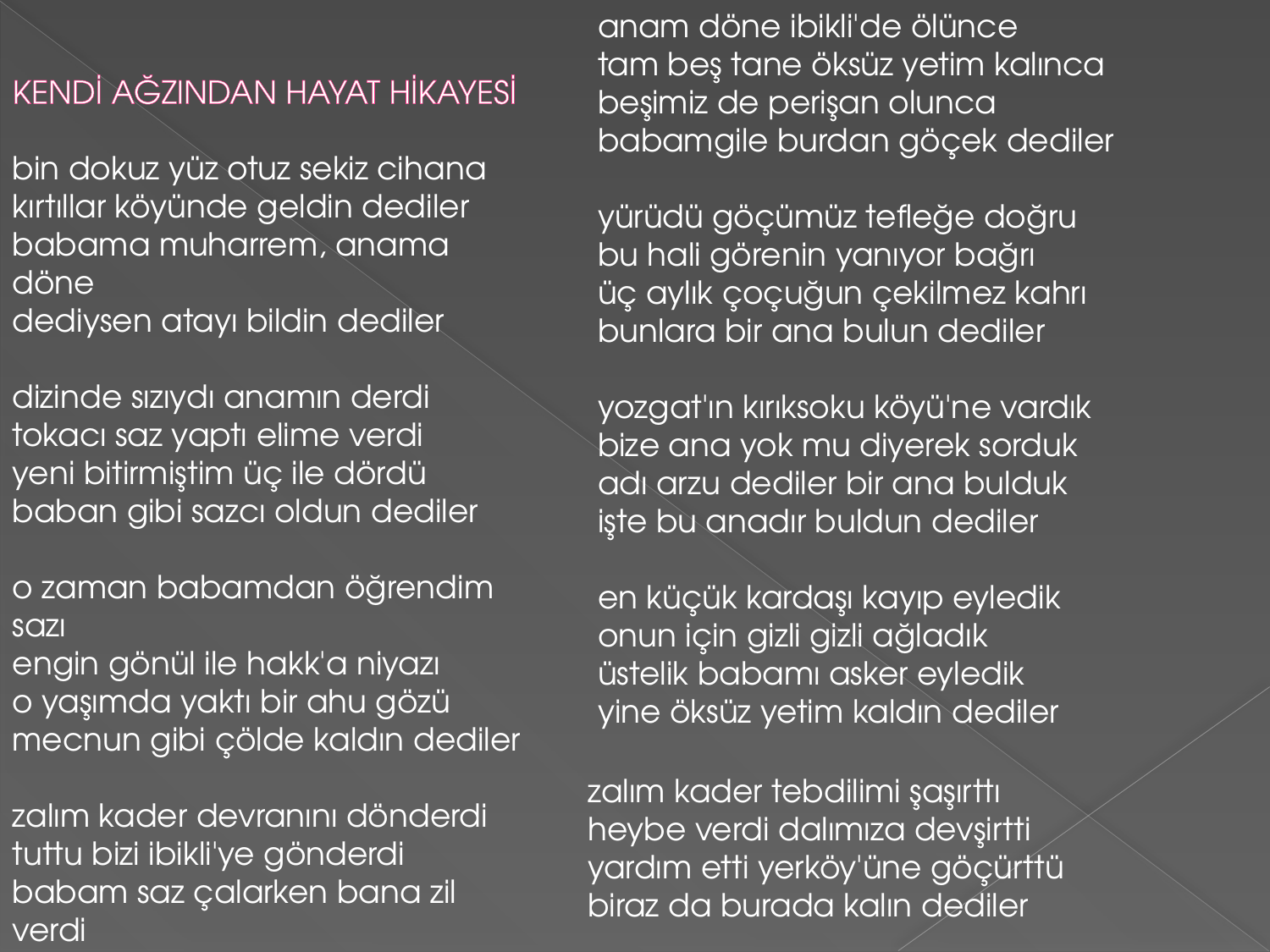

anam döne ibikli'de ölünce 
tam beş tane öksüz yetim kalınca 
beşimiz de perişan olunca 
babamgile burdan göçek dediler

yürüdü göçümüz tefleğe doğru 
bu hali görenin yanıyor bağrı 
üç aylık çoçuğun çekilmez kahrı 
bunlara bir ana bulun dediler

yozgat'ın kırıksoku köyü'ne vardık 
bize ana yok mu diyerek sorduk 
adı arzu dediler bir ana bulduk 
işte bu anadır buldun dediler

en küçük kardaşı kayıp eyledik 
onun için gizli gizli ağladık 
üstelik babamı asker eyledik 
yine öksüz yetim kaldın dediler
KENDİ AĞZINDAN HAYAT HİKAYESİ

bin dokuz yüz otuz sekiz cihana 
kırtıllar köyünde geldin dediler 
babama muharrem, anama döne 
dediysen atayı bildin dediler

dizinde sızıydı anamın derdi 
tokacı saz yaptı elime verdi 
yeni bitirmiştim üç ile dördü 
baban gibi sazcı oldun dediler

o zaman babamdan öğrendim sazı 
engin gönül ile hakk'a niyazı 
o yaşımda yaktı bir ahu gözü 
mecnun gibi çölde kaldın dediler

zalım kader devranını dönderdi 
tuttu bizi ibikli'ye gönderdi 
babam saz çalarken bana zil verdi 
oynadım meydanda köçek dediler
zalım kader tebdilimi şaşırttı 
heybe verdi dalımıza devşirtti 
yardım etti yerköy'üne göçürttü 
biraz da burada kalın dediler